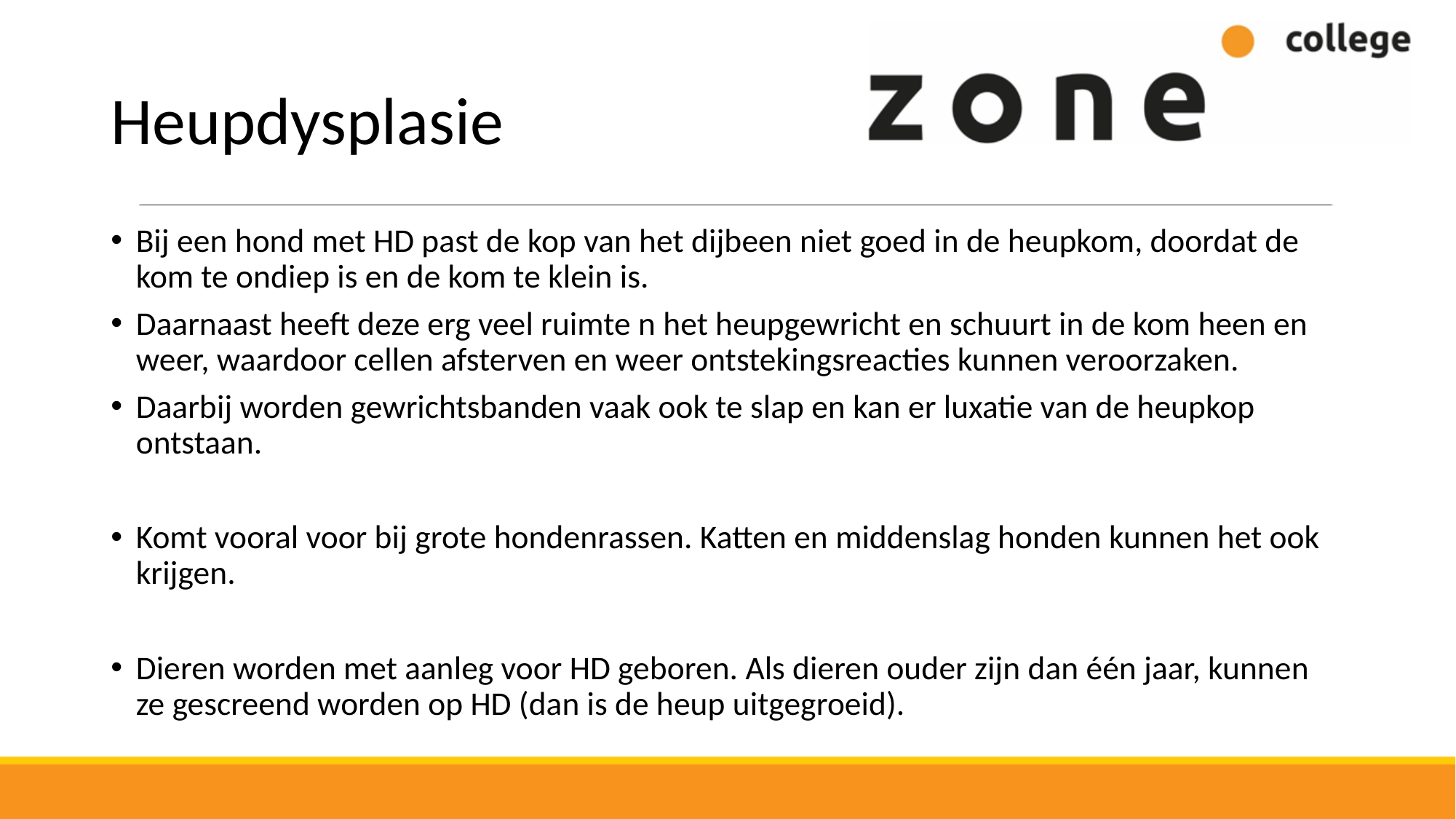

# Heupdysplasie
Bij een hond met HD past de kop van het dijbeen niet goed in de heupkom, doordat de kom te ondiep is en de kom te klein is.
Daarnaast heeft deze erg veel ruimte n het heupgewricht en schuurt in de kom heen en weer, waardoor cellen afsterven en weer ontstekingsreacties kunnen veroorzaken.
Daarbij worden gewrichtsbanden vaak ook te slap en kan er luxatie van de heupkop ontstaan.

Komt vooral voor bij grote hondenrassen. Katten en middenslag honden kunnen het ook krijgen.

Dieren worden met aanleg voor HD geboren. Als dieren ouder zijn dan één jaar, kunnen ze gescreend worden op HD (dan is de heup uitgegroeid).